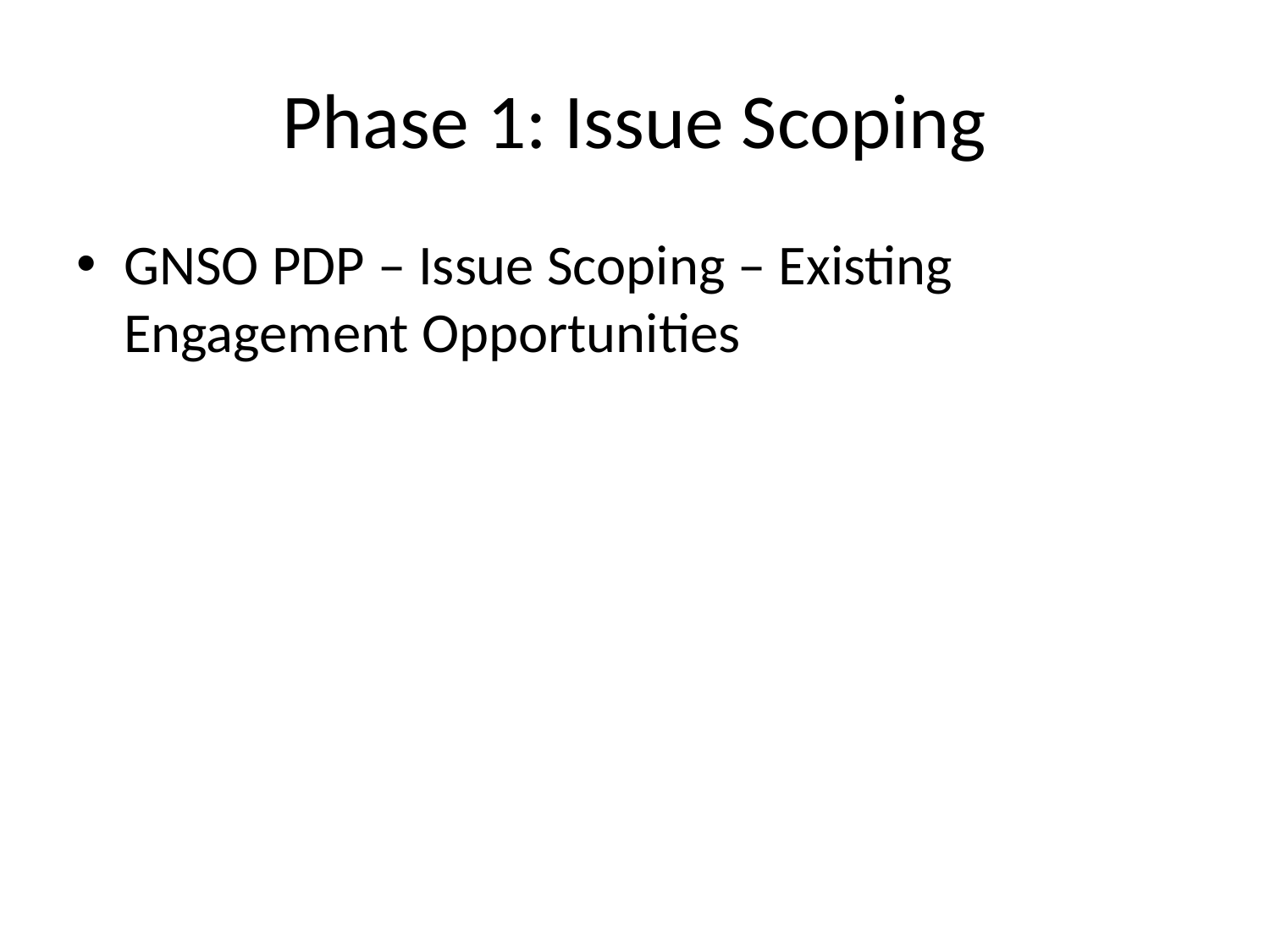

# Phase 1: Issue Scoping
GNSO PDP – Issue Scoping – Existing Engagement Opportunities